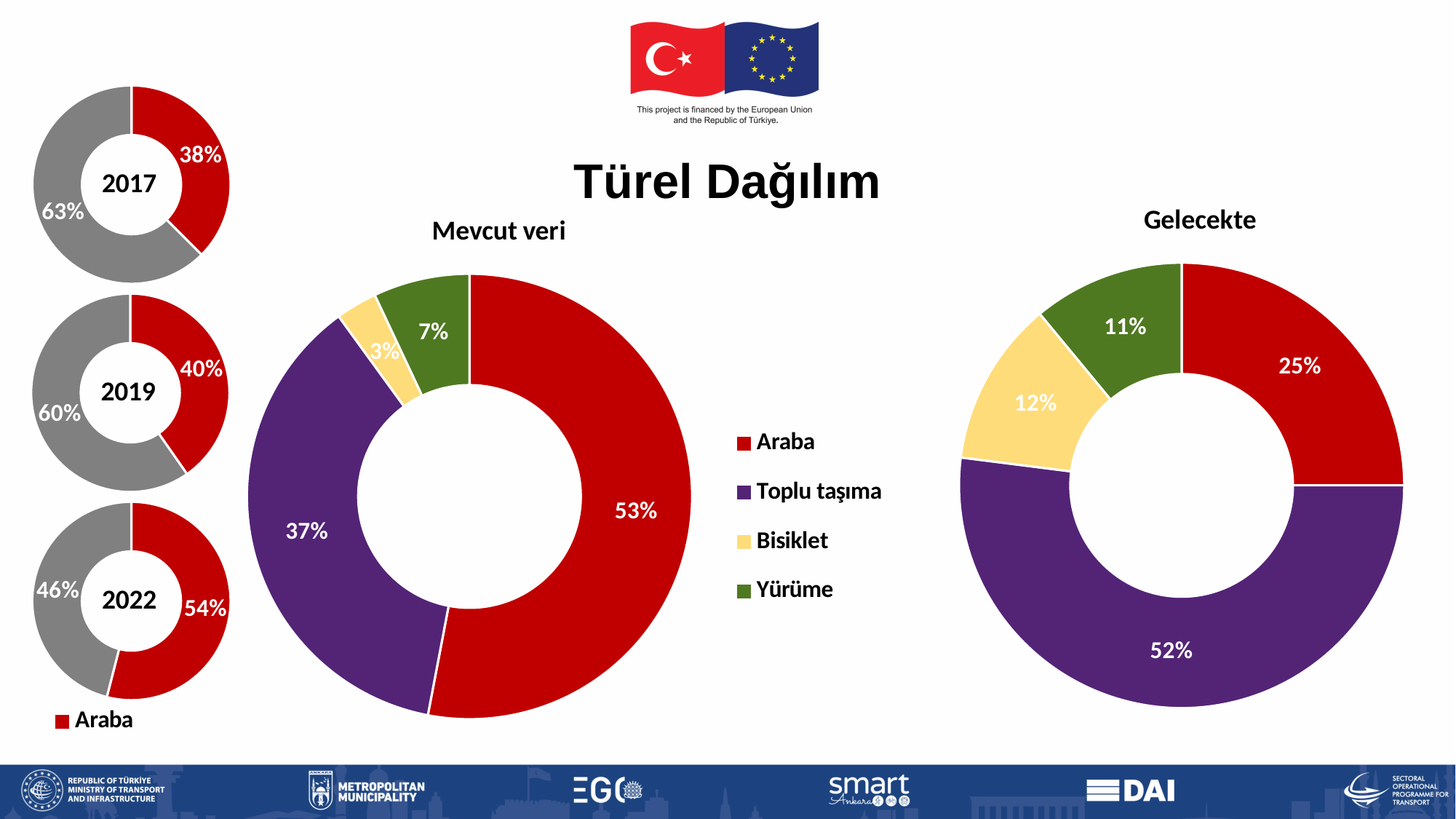

### Chart: 2017

| Category | Mevcut veri |
|---|---|
| Araba | 37.5 |
| Diğer modlar | 62.5 |
Türel Dağılım

### Chart: Gelecekte

| Category | Gelecekte |
|---|---|
| Araba | 25.0 |
| Toplu taşıma | 52.0 |
| Bisiklet | 12.0 |
| Yürüme | 11.0 |

### Chart: Mevcut veri

| Category | Mevcut veri |
|---|---|
| Araba | 53.0 |
| Toplu taşıma | 37.0 |
| Bisiklet | 3.0 |
| Yürüme | 7.0 |

### Chart: 2019

| Category | Mevcut veri |
|---|---|
| Araba | 40.3 |
| Diğer modlar | 59.7 |

### Chart: 2022

| Category | Mevcut veri |
|---|---|
| Araba | 54.0 |
| Diğer modlar | 46.0 |